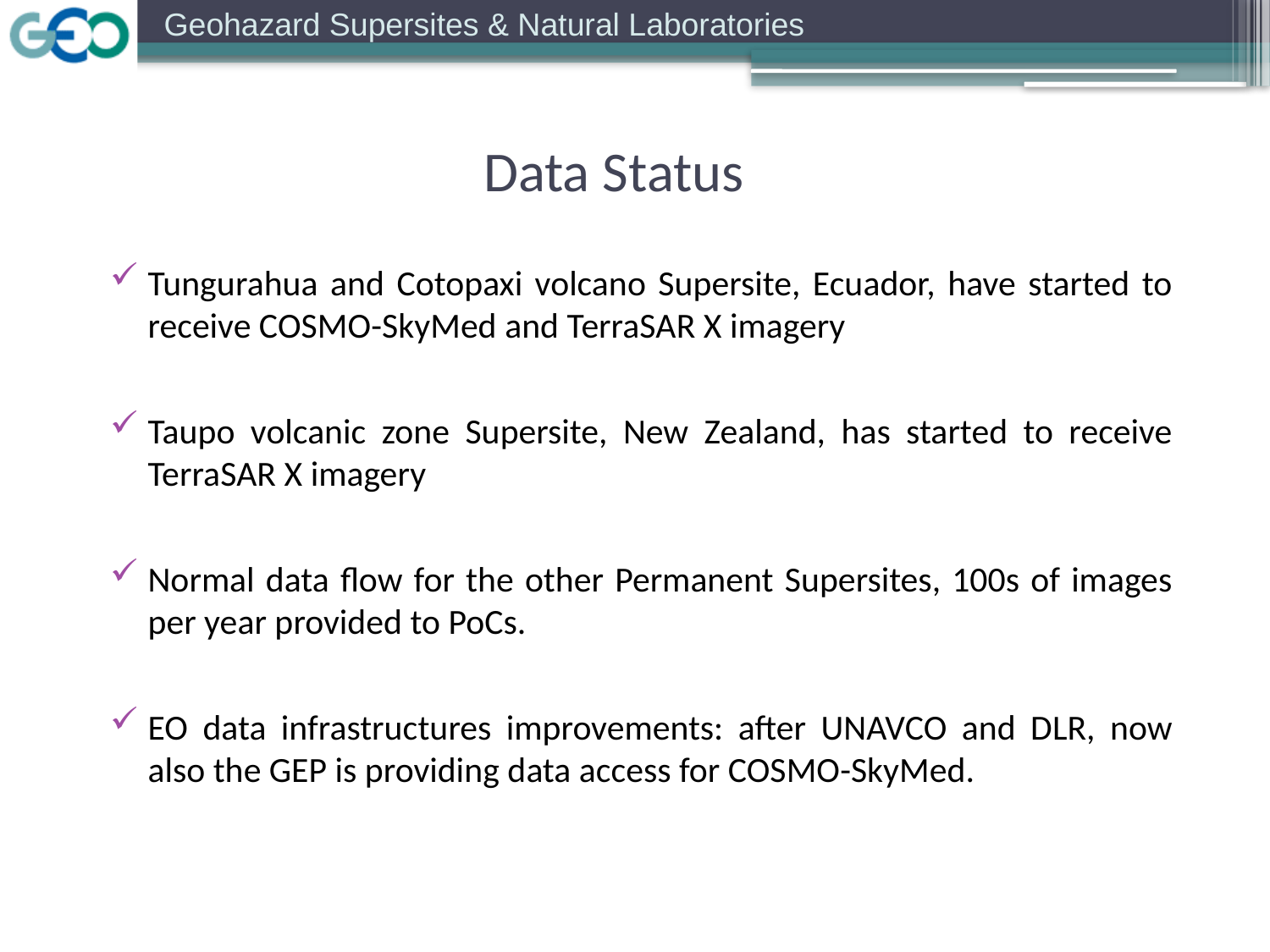

Data Status

Tungurahua and Cotopaxi volcano Supersite, Ecuador, have started to receive COSMO-SkyMed and TerraSAR X imagery

Taupo volcanic zone Supersite, New Zealand, has started to receive TerraSAR X imagery

Normal data flow for the other Permanent Supersites, 100s of images per year provided to PoCs.

EO data infrastructures improvements: after UNAVCO and DLR, now also the GEP is providing data access for COSMO-SkyMed.